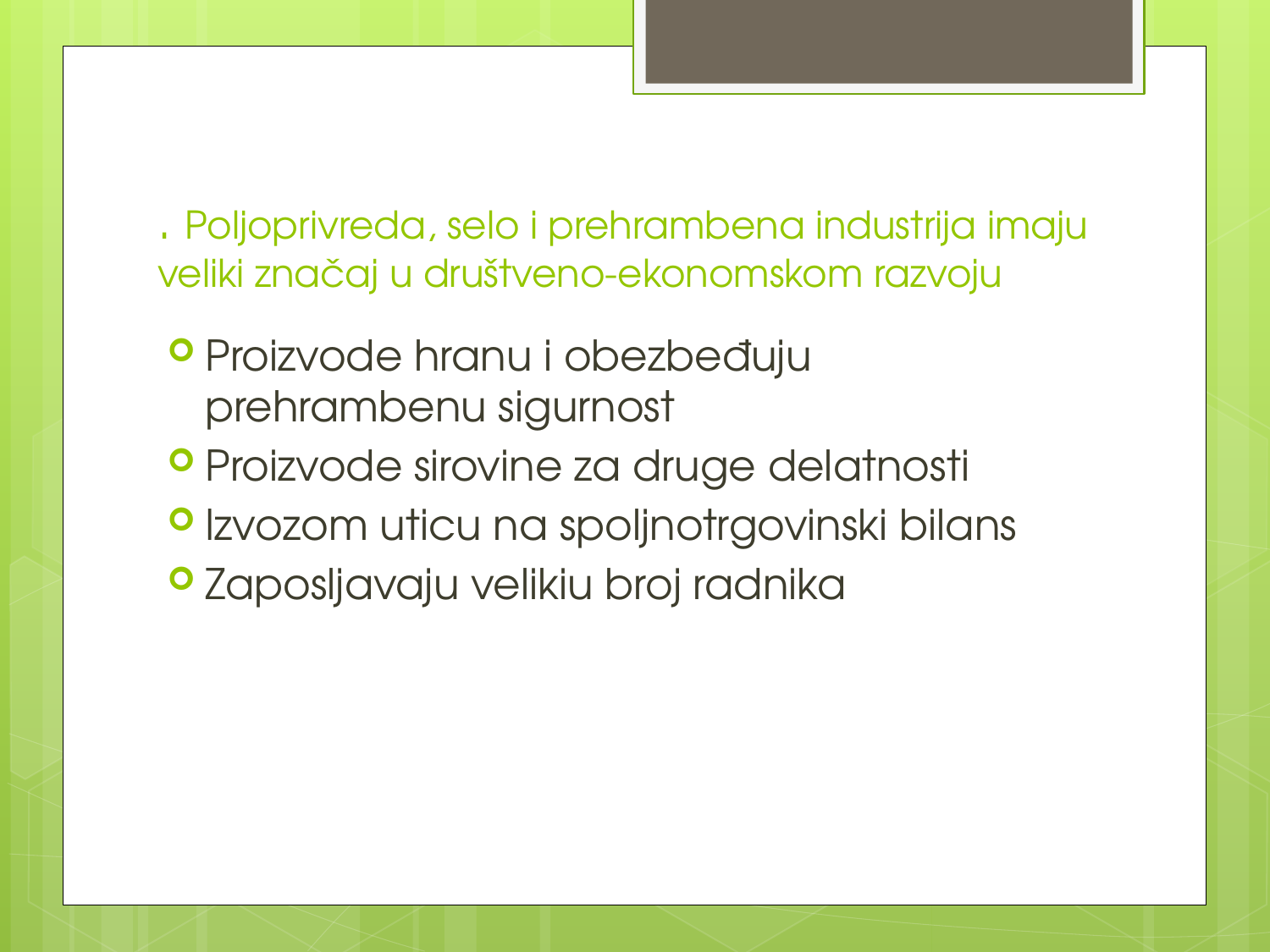

# . Poljoprivreda, selo i prehrambena industrija imaju veliki značaj u društveno-ekonomskom razvoju
Proizvode hranu i obezbeđuju prehrambenu sigurnost
Proizvode sirovine za druge delatnosti
Izvozom uticu na spoljnotrgovinski bilans
Zaposljavaju velikiu broj radnika